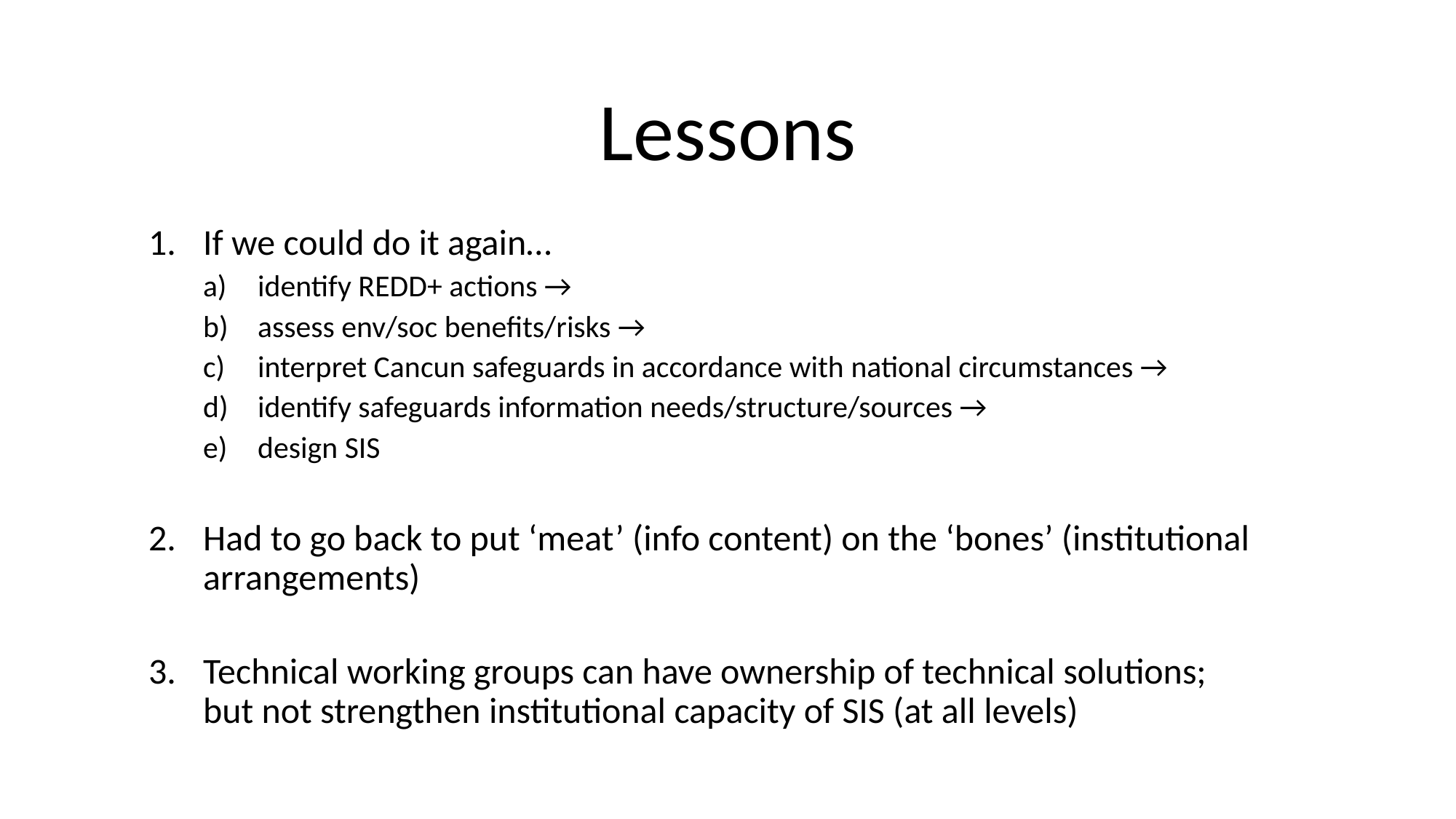

# Lessons
If we could do it again…
identify REDD+ actions →
assess env/soc benefits/risks →
interpret Cancun safeguards in accordance with national circumstances →
identify safeguards information needs/structure/sources →
design SIS

Had to go back to put ‘meat’ (info content) on the ‘bones’ (institutional arrangements)

Technical working groups can have ownership of technical solutions; but not strengthen institutional capacity of SIS (at all levels)